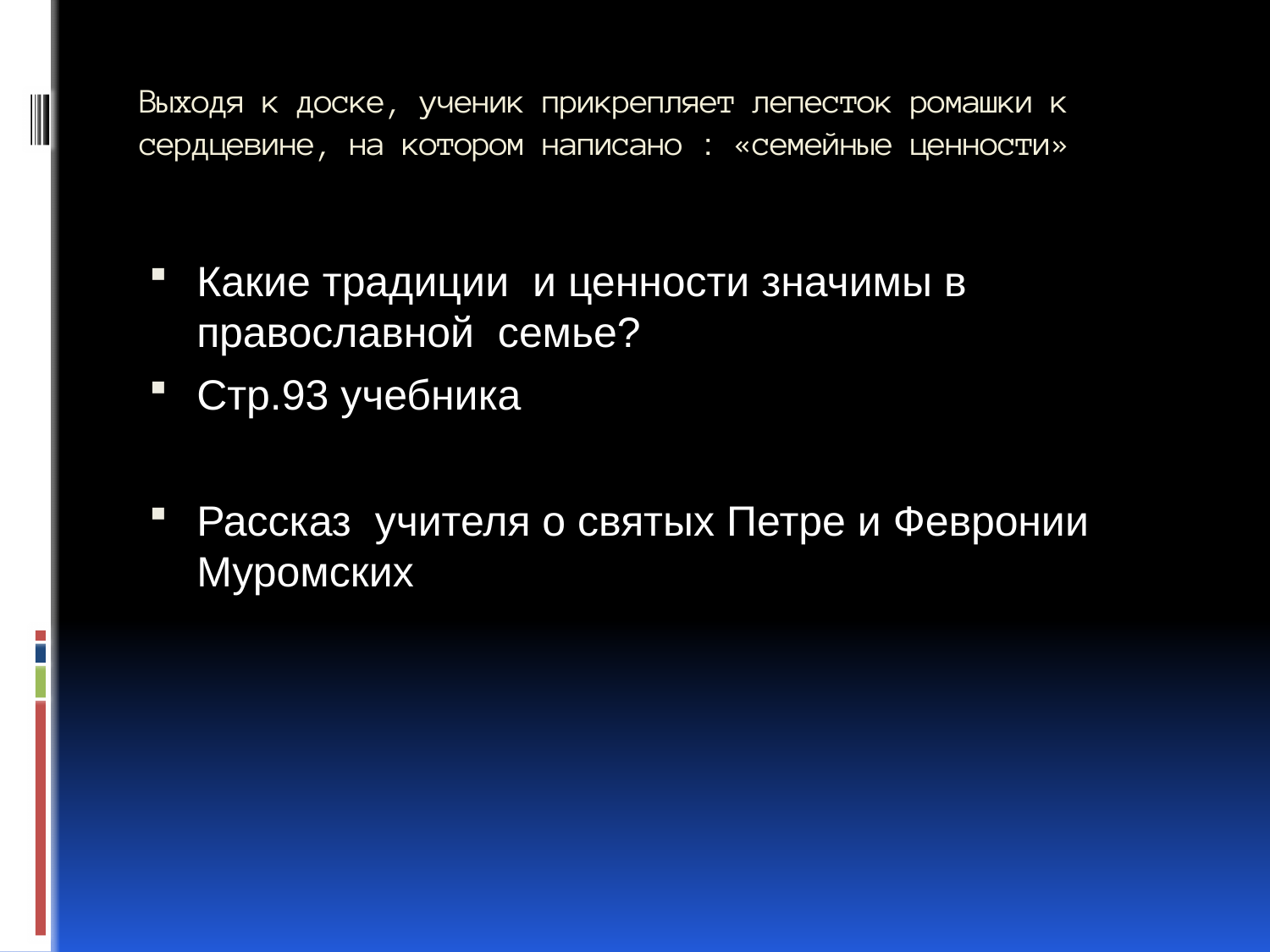

# Выходя к доске, ученик прикрепляет лепесток ромашки к сердцевине, на котором написано : «семейные ценности»
Какие традиции  и ценности значимы в православной  семье?
Стр.93 учебника

Рассказ  учителя о святых Петре и Февронии   Муромских